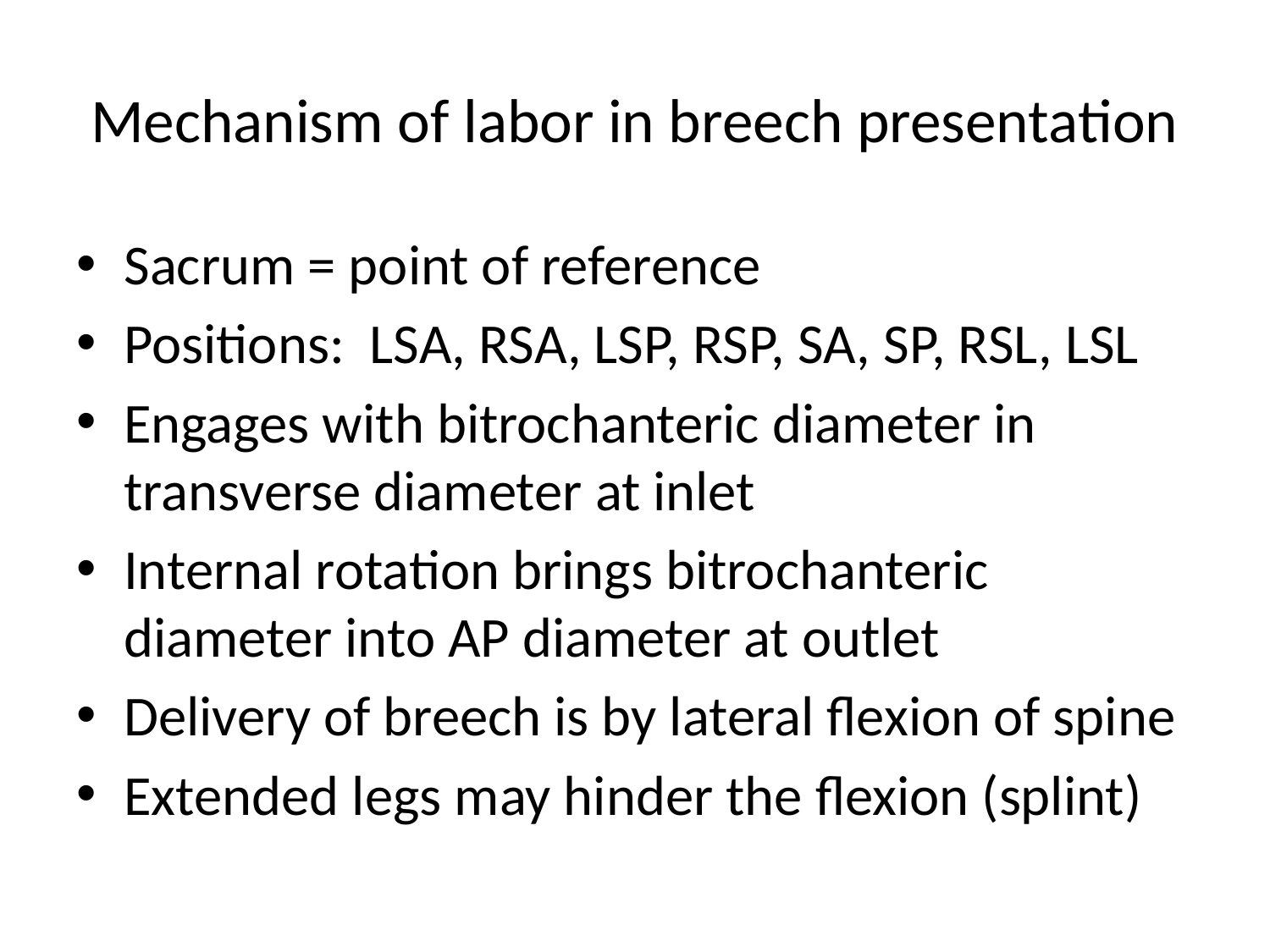

# Mechanism of labor in breech presentation
Sacrum = point of reference
Positions:  LSA, RSA, LSP, RSP, SA, SP, RSL, LSL
Engages with bitrochanteric diameter in transverse diameter at inlet
Internal rotation brings bitrochanteric diameter into AP diameter at outlet
Delivery of breech is by lateral flexion of spine
Extended legs may hinder the flexion (splint)